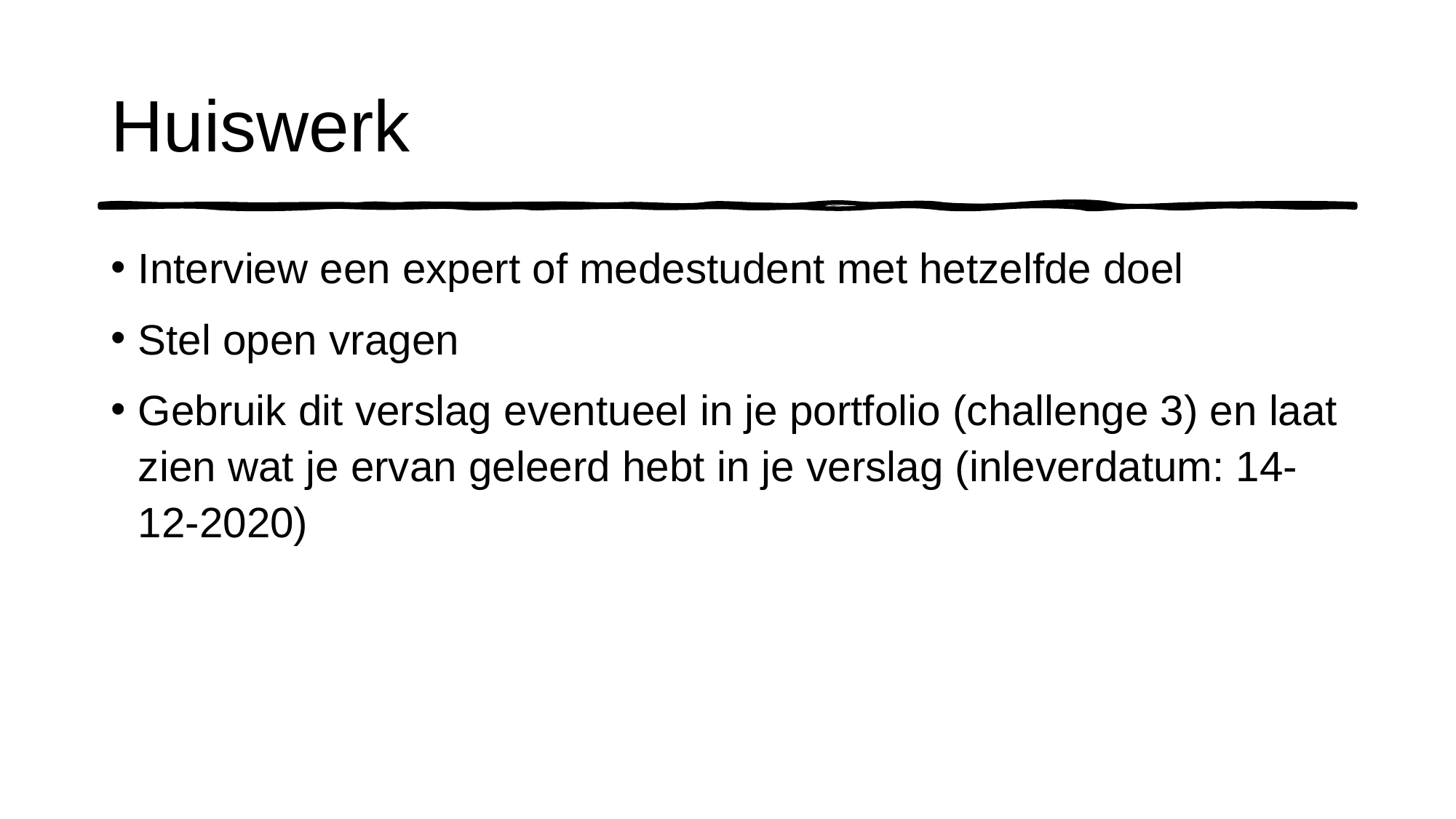

# Huiswerk
Interview een expert of medestudent met hetzelfde doel
Stel open vragen
Gebruik dit verslag eventueel in je portfolio (challenge 3) en laat zien wat je ervan geleerd hebt in je verslag (inleverdatum: 14-12-2020)